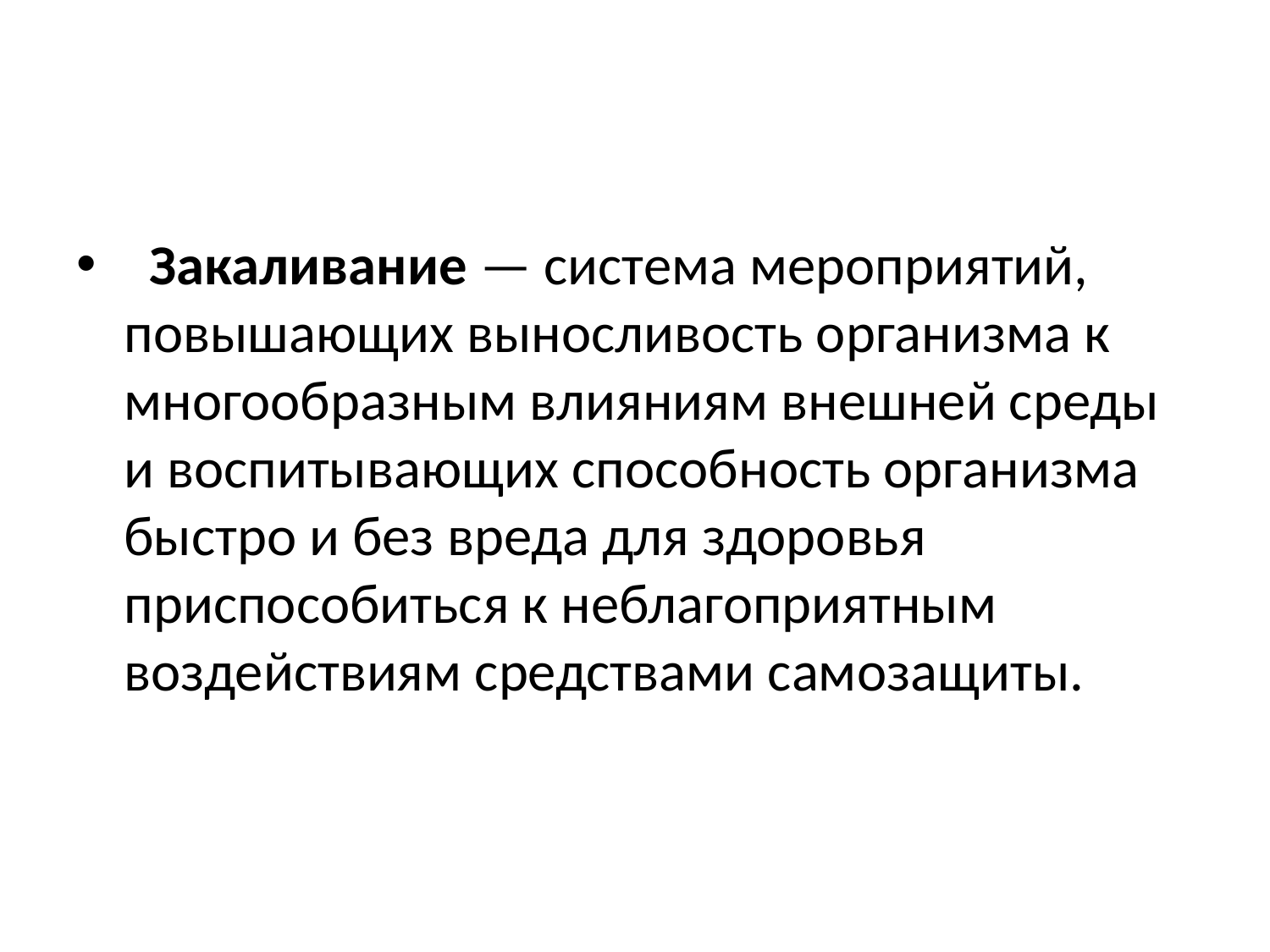

Закаливание — система мероприятий, повышающих выносливость организма к многообразным влияниям внешней среды и воспитывающих способность организма быстро и без вреда для здоровья приспособиться к неблагоприятным воздействиям средствами самозащиты.